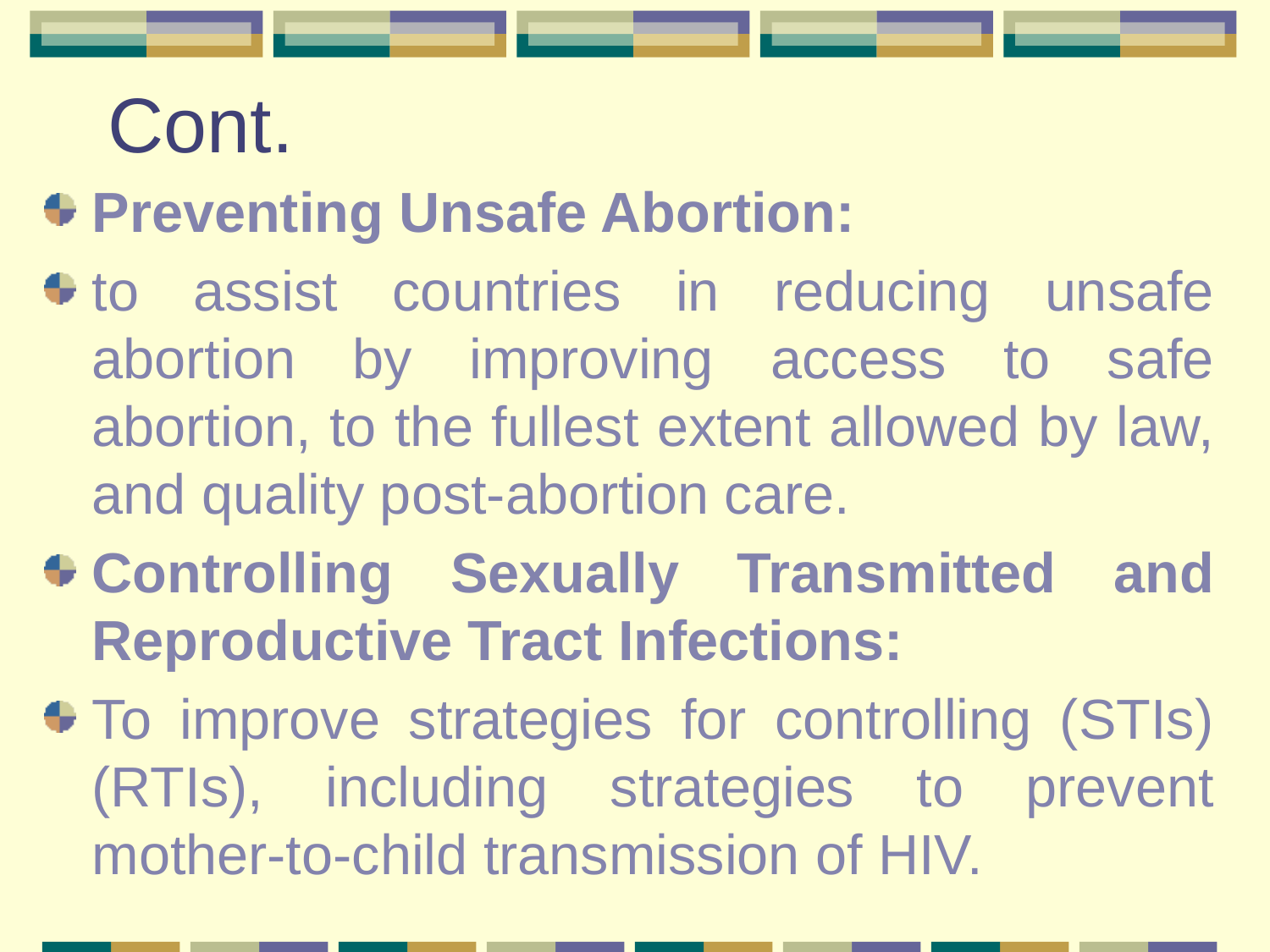

# Cont.
Preventing Unsafe Abortion:
to assist countries in reducing unsafe abortion by improving access to safe abortion, to the fullest extent allowed by law, and quality post-abortion care.
Controlling Sexually Transmitted and Reproductive Tract Infections:
To improve strategies for controlling (STIs) (RTIs), including strategies to prevent mother-to-child transmission of HIV.